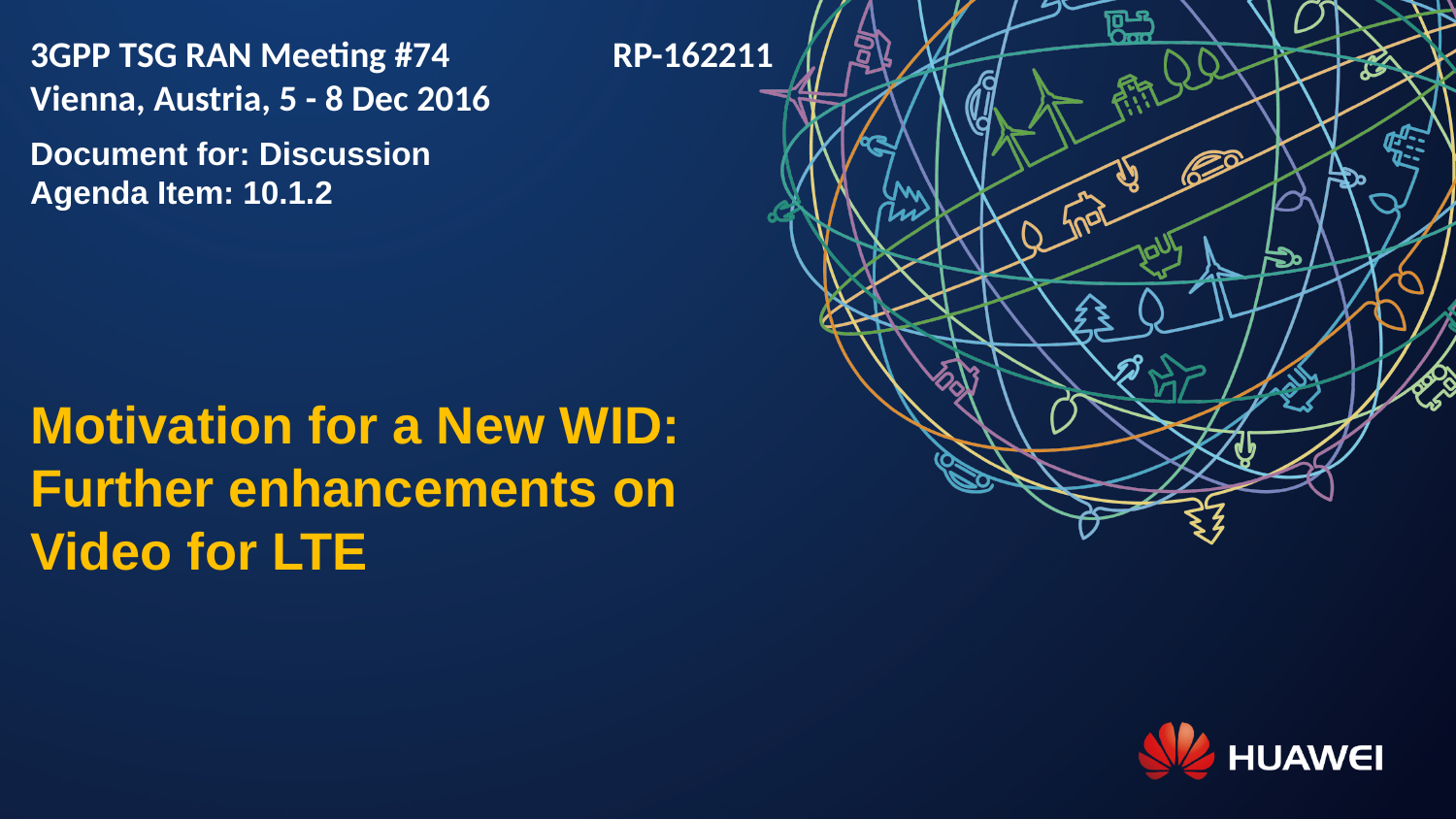

3GPP TSG RAN Meeting #74		RP-162211
Vienna, Austria, 5 - 8 Dec 2016

Document for: Discussion
Agenda Item: 10.1.2

# Motivation for a New WID: Further enhancements on Video for LTE